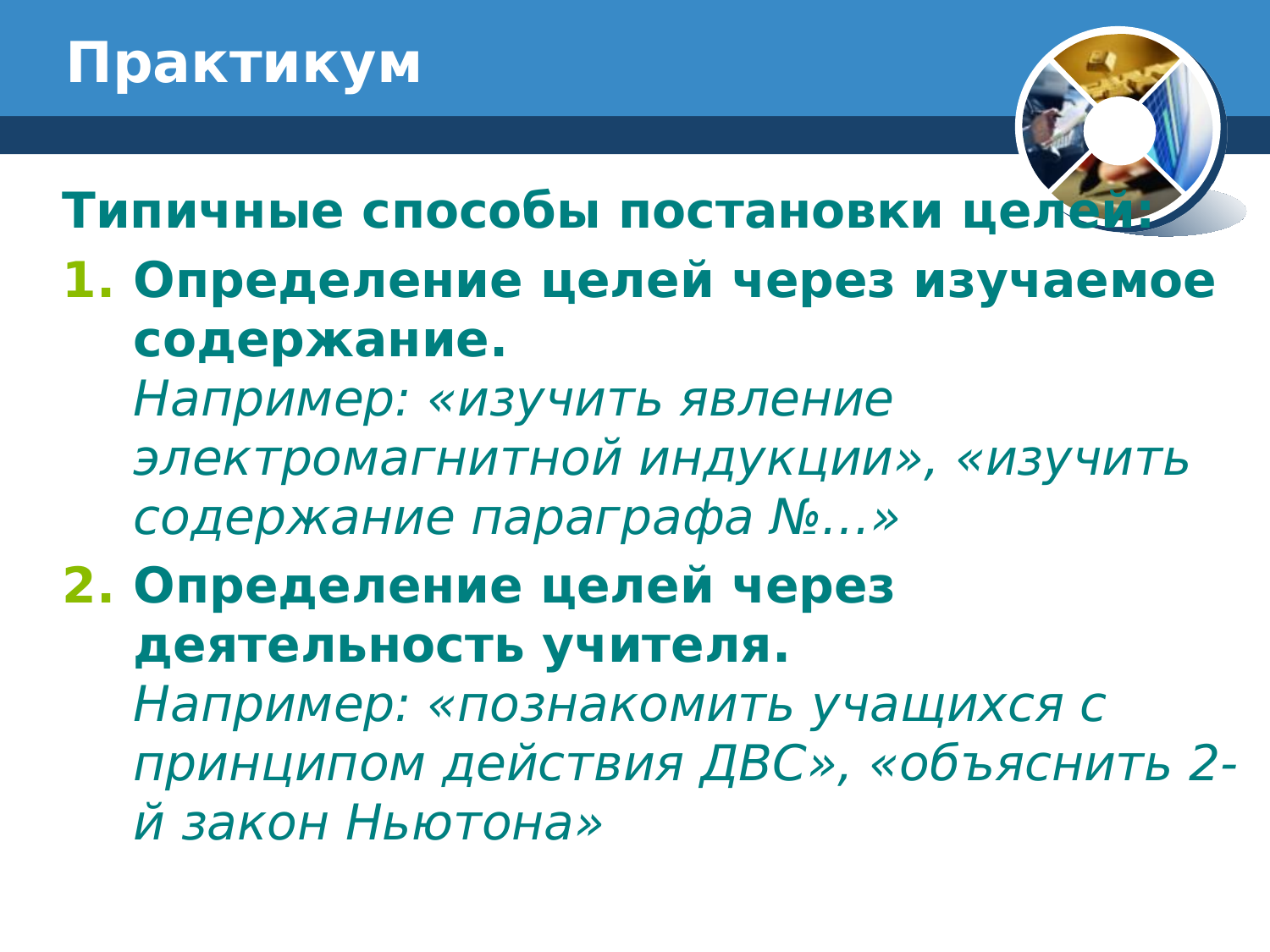

# Практикум
Типичные способы постановки целей:
Определение целей через изучаемое содержание.                                     Например: «изучить явление электромагнитной индукции», «изучить содержание параграфа №…»
Определение целей через деятельность учителя.                   Например: «познакомить учащихся с принципом действия ДВС», «объяснить 2-й закон Ньютона»